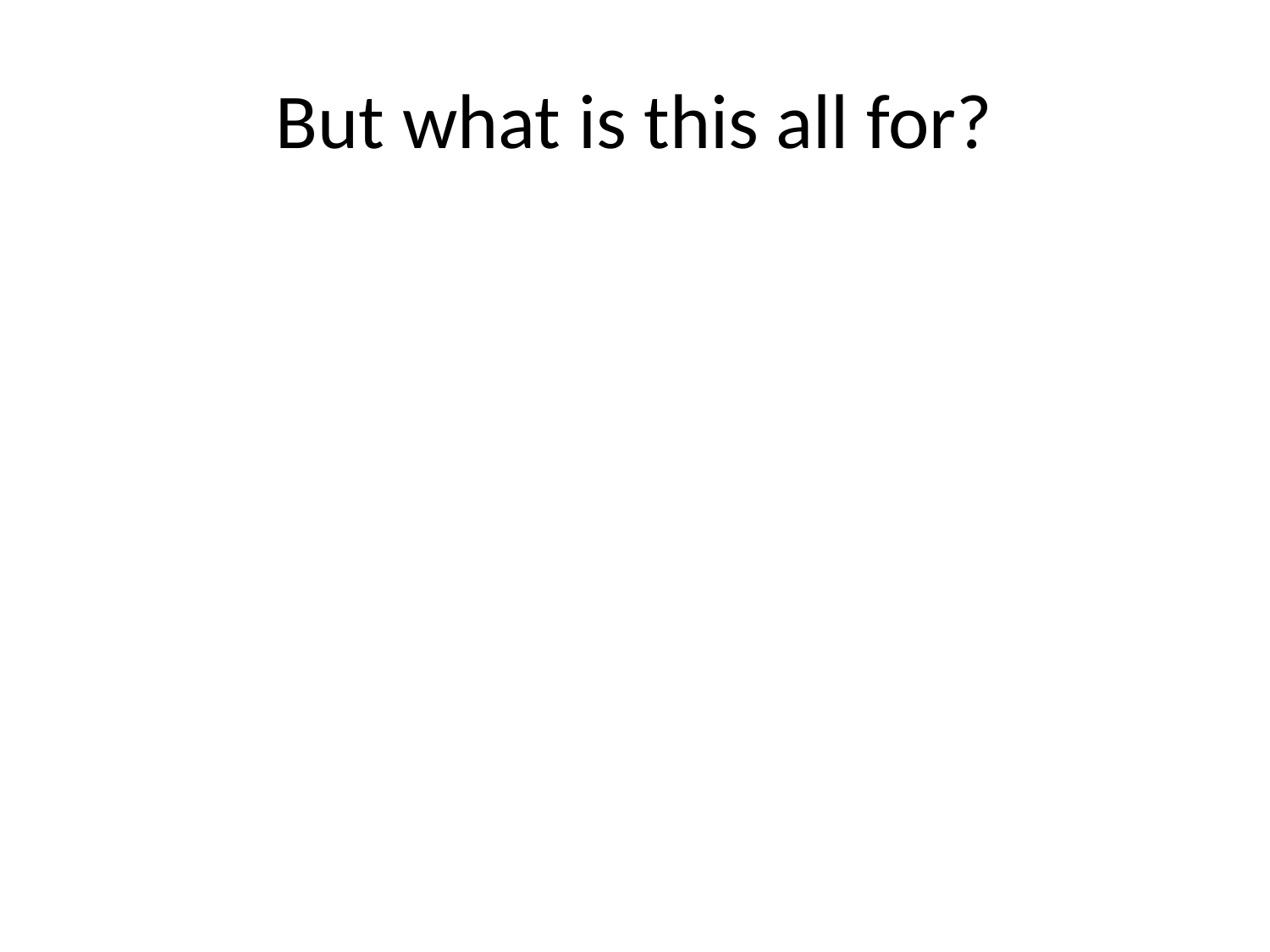

# But what is this all for?